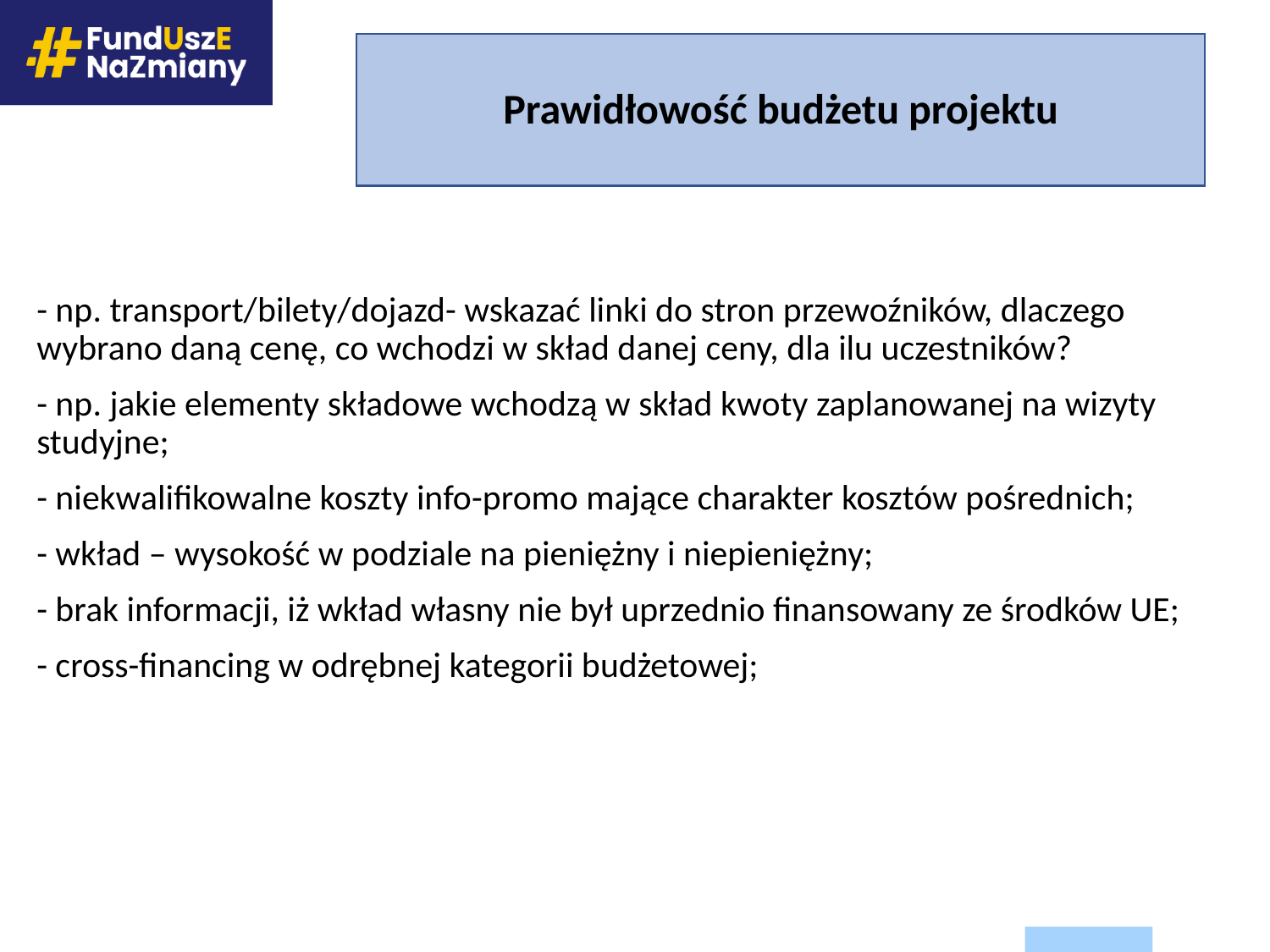

# Prawidłowość budżetu projektu
- np. transport/bilety/dojazd- wskazać linki do stron przewoźników, dlaczego wybrano daną cenę, co wchodzi w skład danej ceny, dla ilu uczestników?
- np. jakie elementy składowe wchodzą w skład kwoty zaplanowanej na wizyty studyjne;
- niekwalifikowalne koszty info-promo mające charakter kosztów pośrednich;
- wkład – wysokość w podziale na pieniężny i niepieniężny;
- brak informacji, iż wkład własny nie był uprzednio finansowany ze środków UE;
- cross-financing w odrębnej kategorii budżetowej;